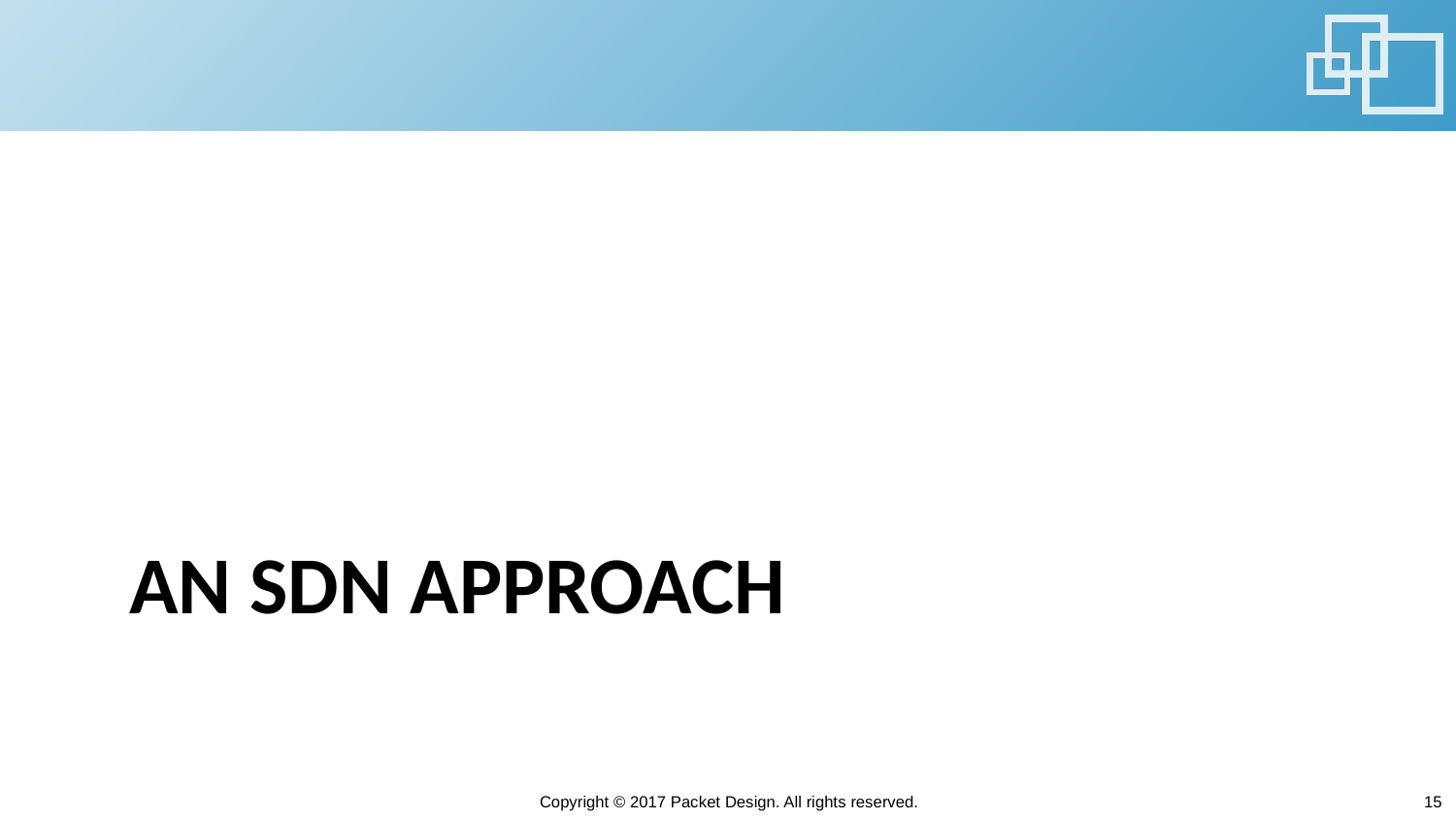

# An SDN approach
15
Copyright © 2017 Packet Design. All rights reserved.